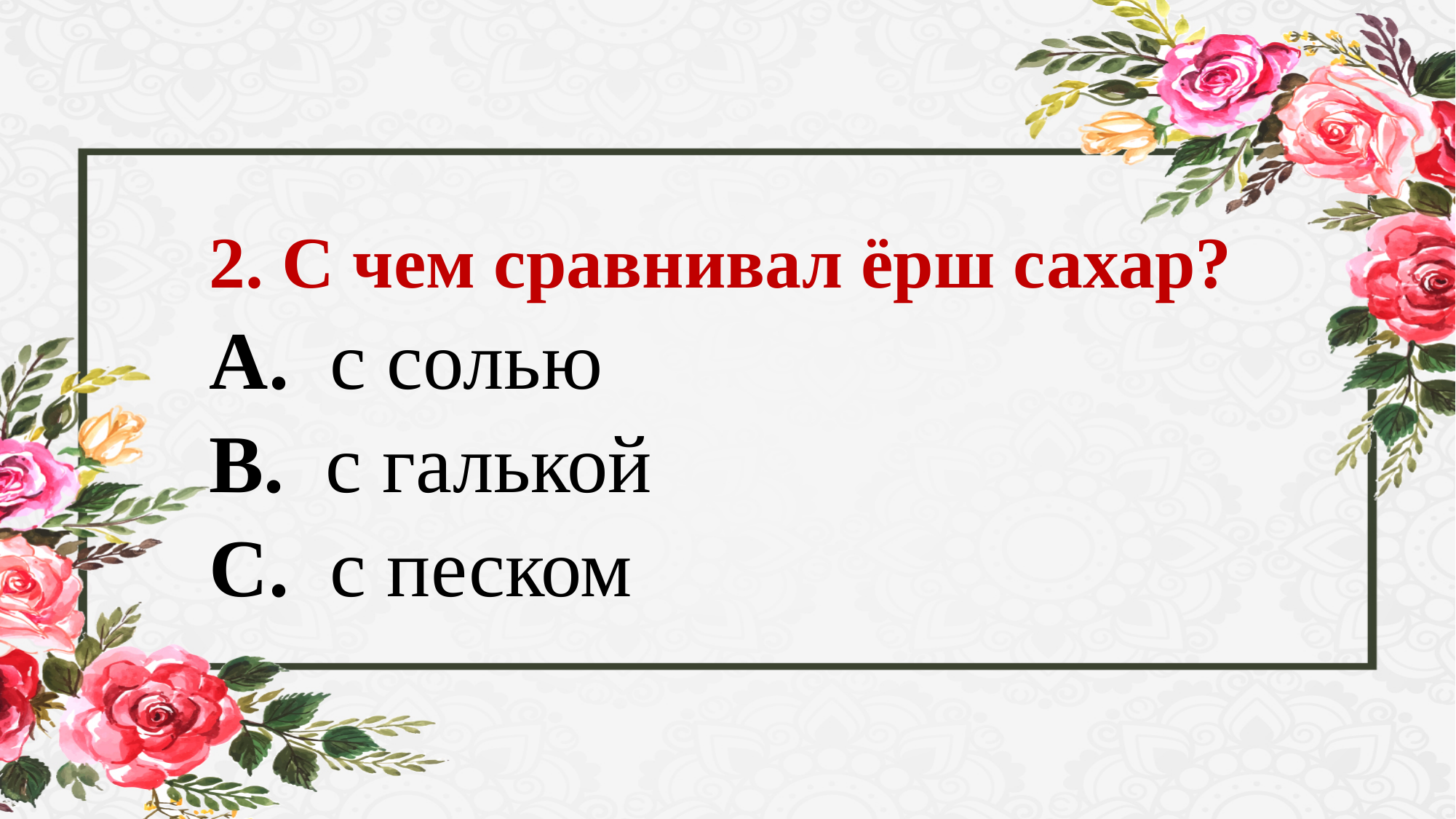

#
2. С чем сравнивал ёрш сахар?
A.  с солью
B.  с галькой
C.  с песком